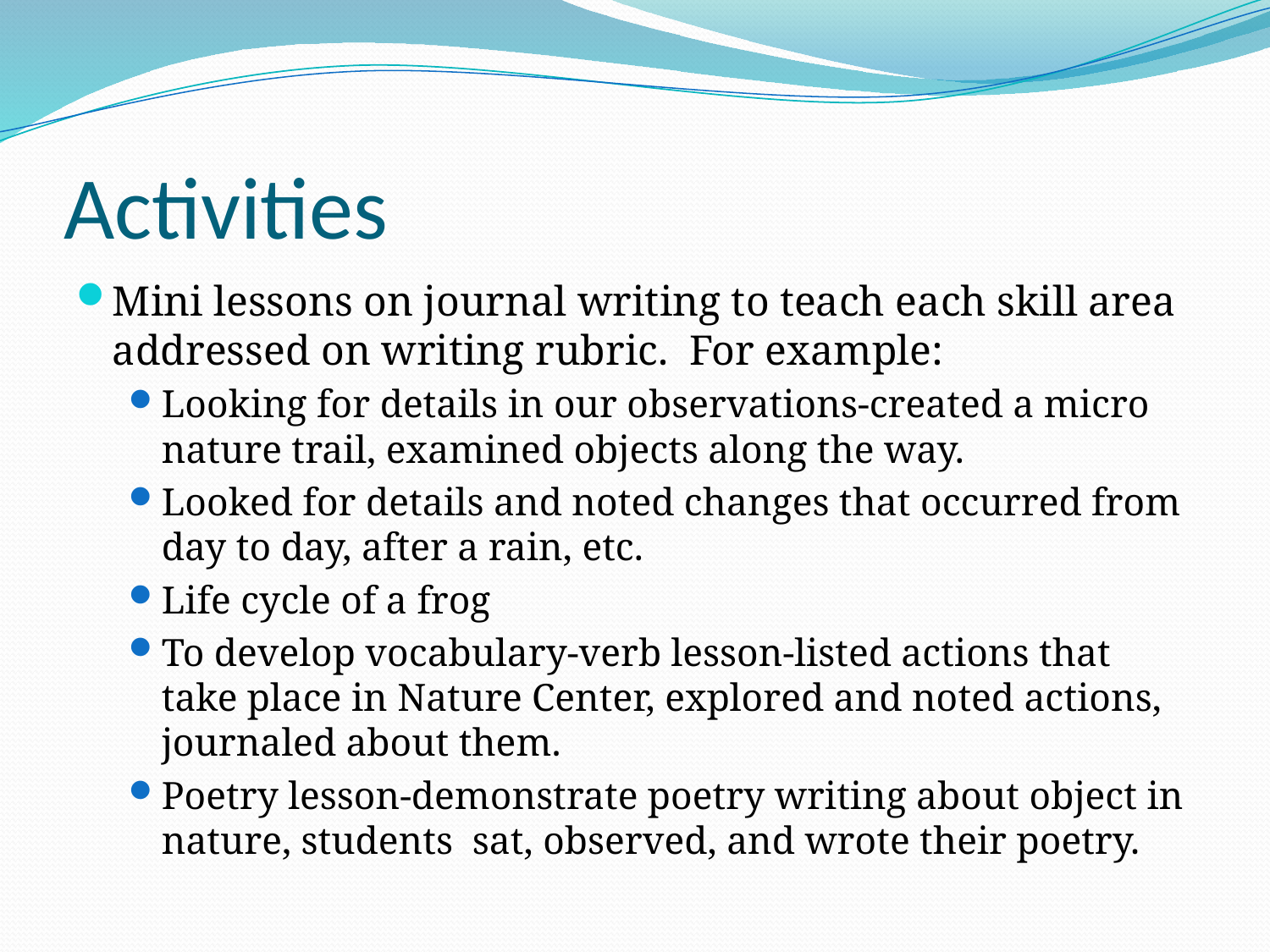

# Activities
Mini lessons on journal writing to teach each skill area addressed on writing rubric.  For example:
Looking for details in our observations-created a micro nature trail, examined objects along the way.
Looked for details and noted changes that occurred from day to day, after a rain, etc.
Life cycle of a frog
To develop vocabulary-verb lesson-listed actions that take place in Nature Center, explored and noted actions, journaled about them.
Poetry lesson-demonstrate poetry writing about object in nature, students  sat, observed, and wrote their poetry.